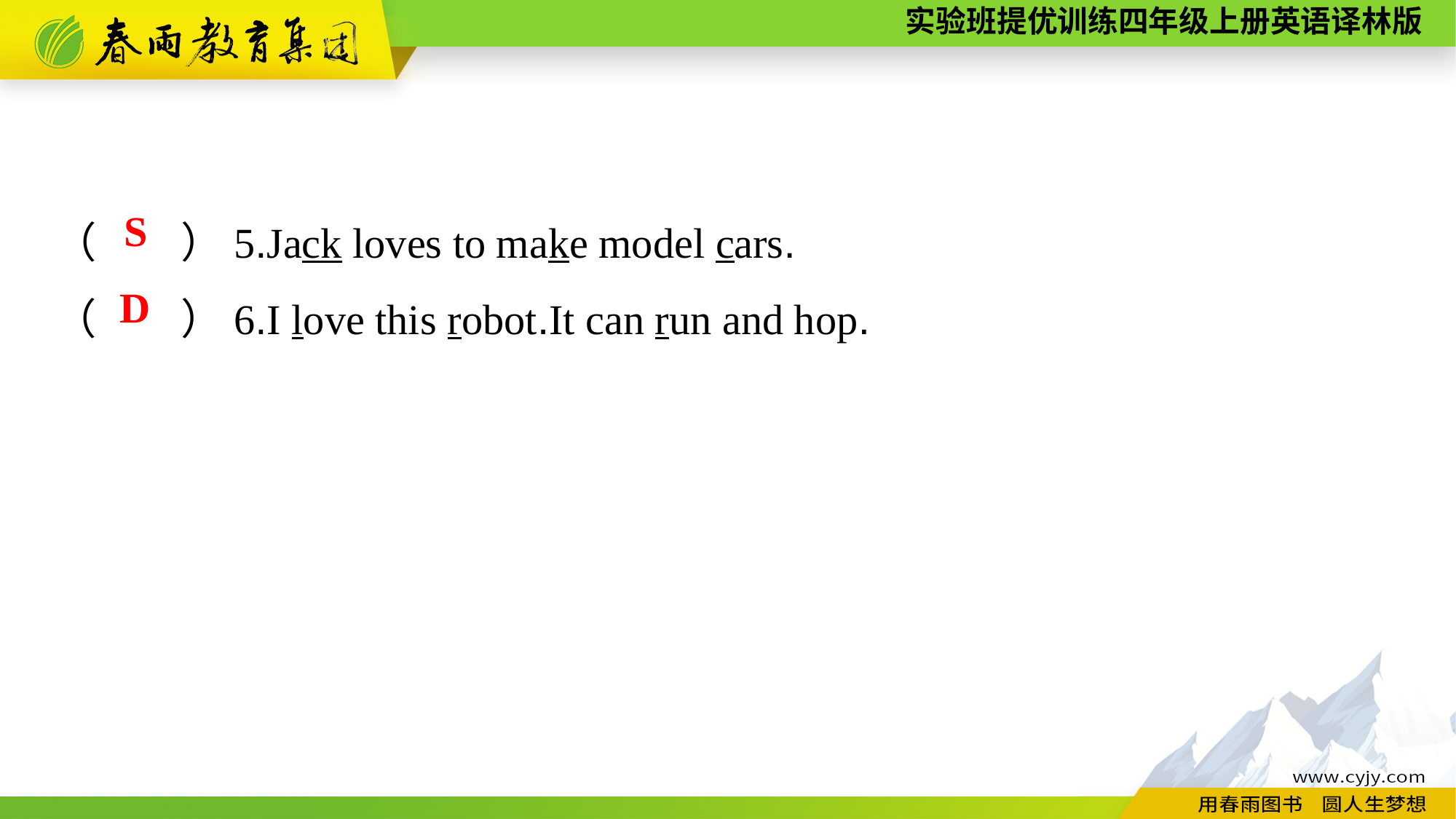

（　　）5.Jack loves to make model cars.
（　　）6.I love this robot.It can run and hop.
S
D